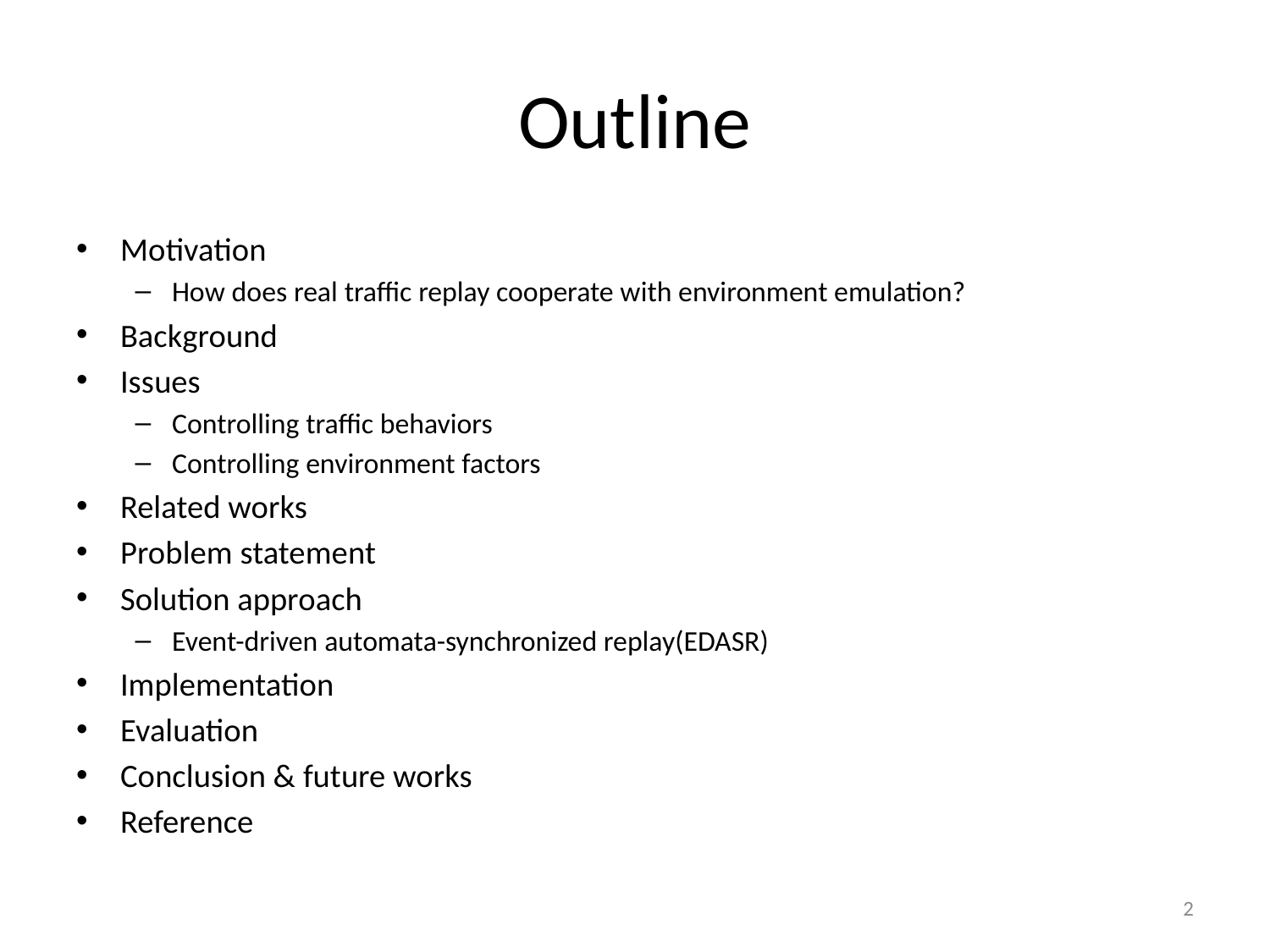

# Outline
Motivation
How does real traffic replay cooperate with environment emulation?
Background
Issues
Controlling traffic behaviors
Controlling environment factors
Related works
Problem statement
Solution approach
Event-driven automata-synchronized replay(EDASR)
Implementation
Evaluation
Conclusion & future works
Reference

2